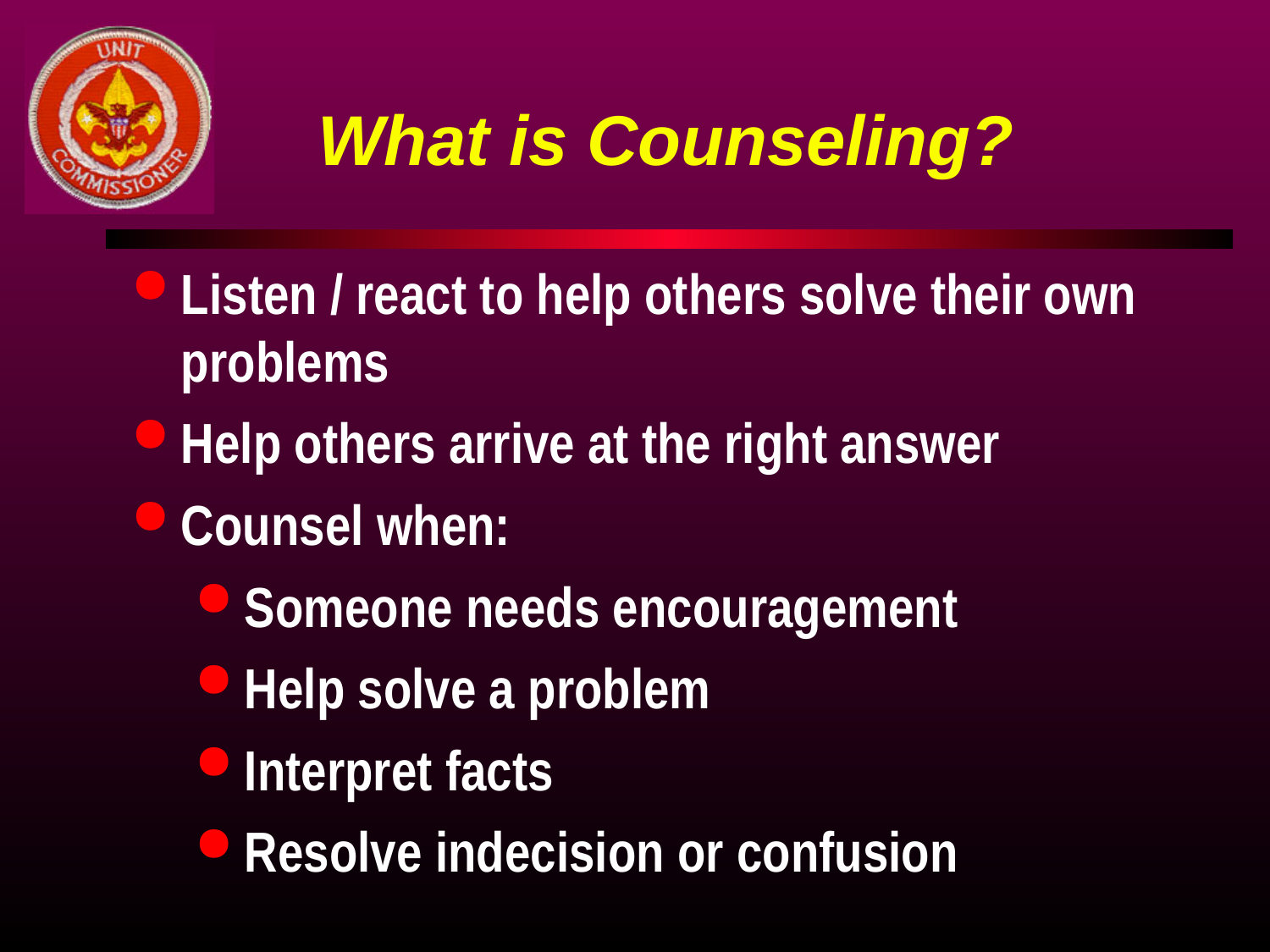

What is Counseling?
Listen / react to help others solve their own problems
Help others arrive at the right answer
Counsel when:
Someone needs encouragement
Help solve a problem
Interpret facts
Resolve indecision or confusion